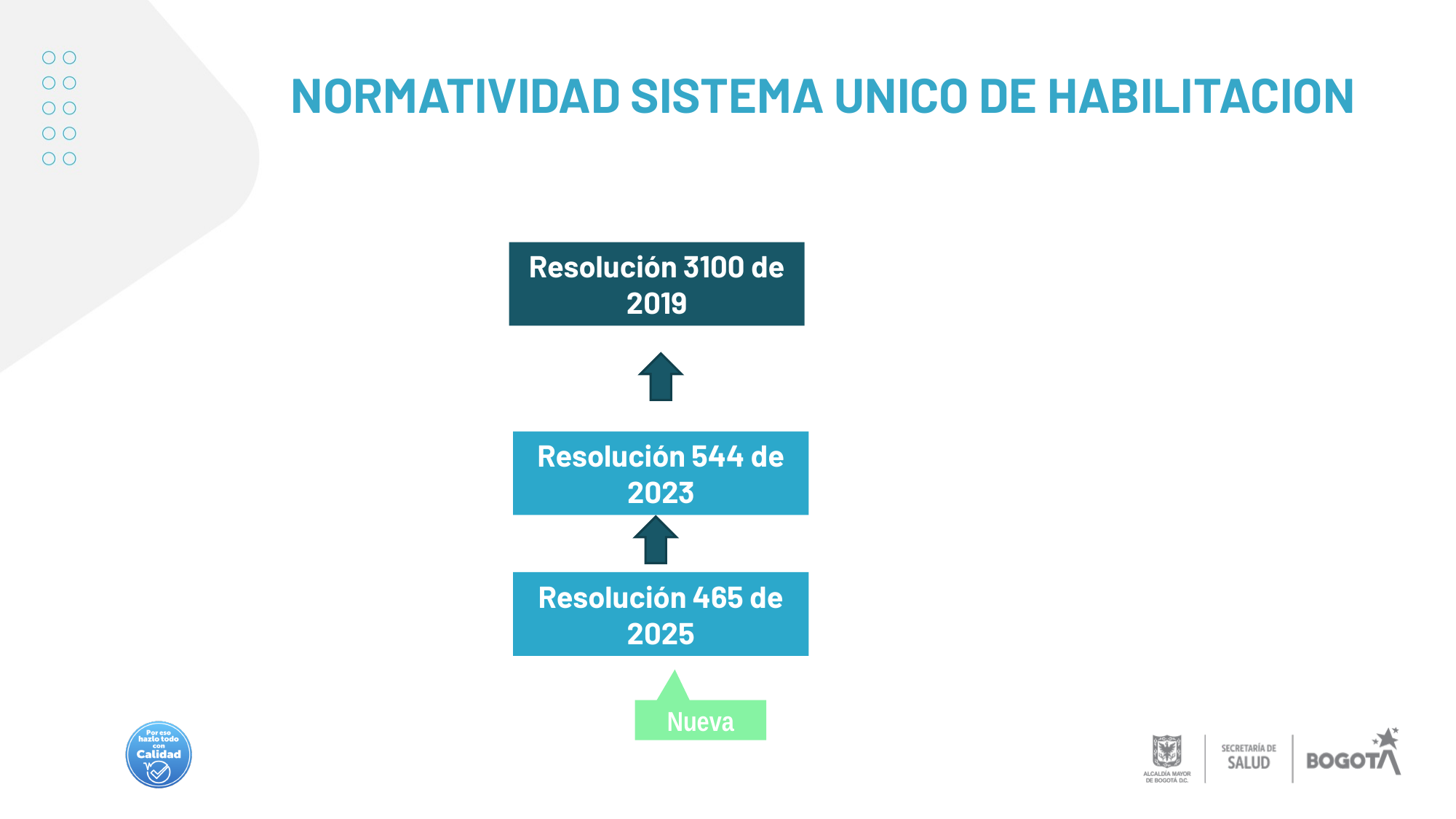

NORMATIVIDAD SISTEMA UNICO DE HABILITACION
Resolución 3100 de 2019

Resolución 544 de 2023

Resolución 465 de 2025
Nueva